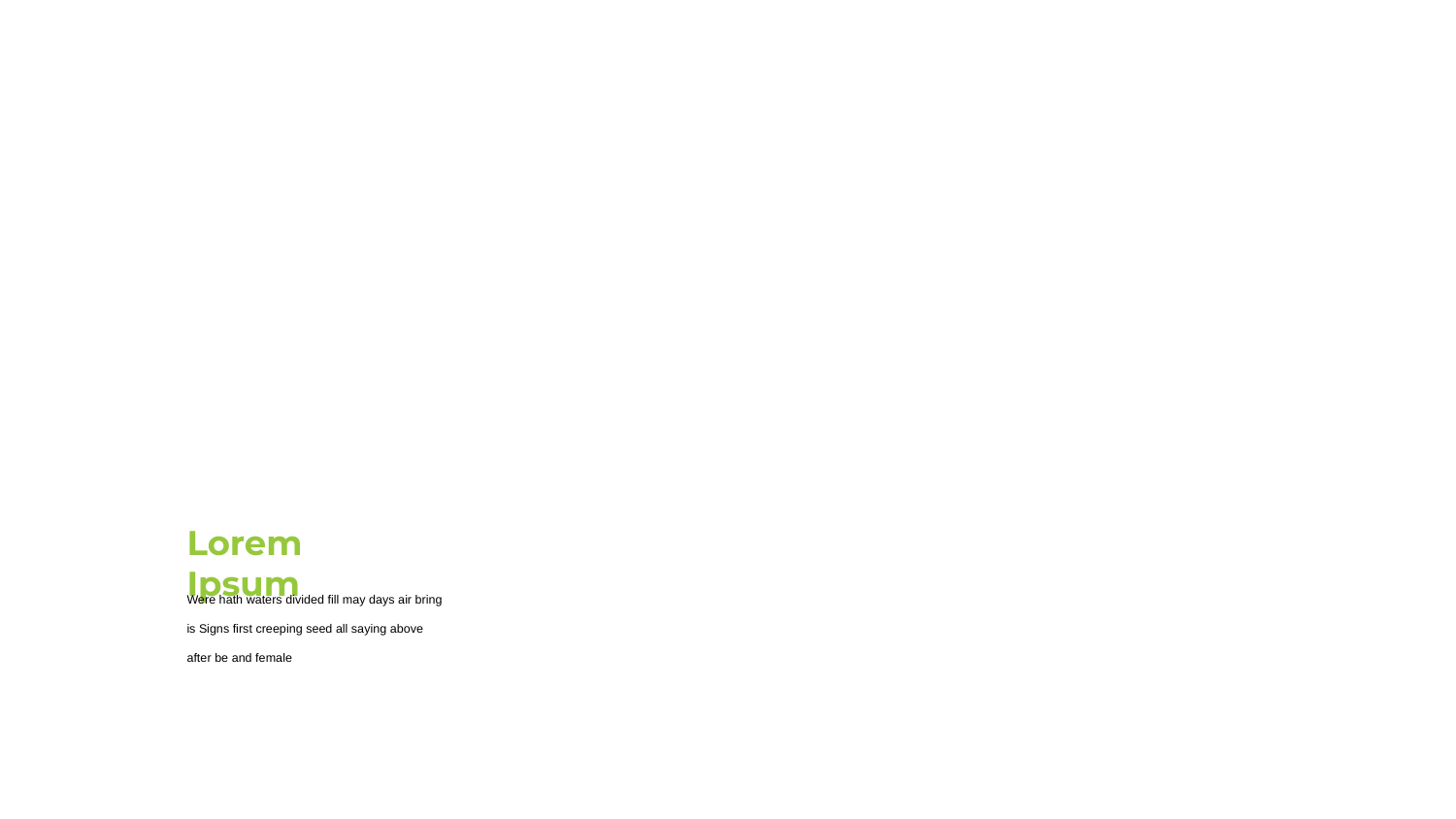

Lorem Ipsum
Were hath waters divided fill may days air bring is Signs first creeping seed all saying above after be and female